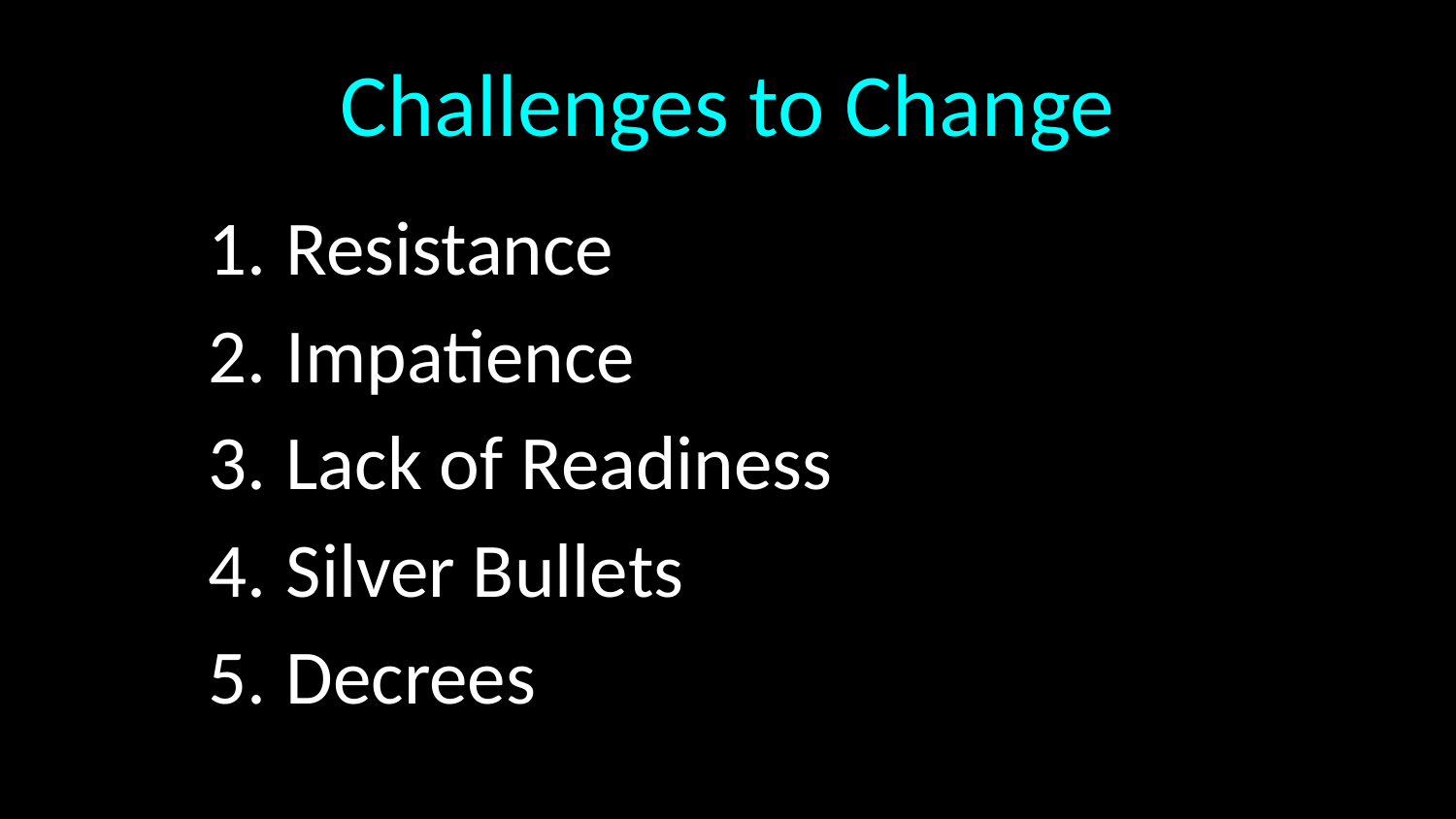

# Challenges to Change
Resistance
Impatience
Lack of Readiness
Silver Bullets
Decrees